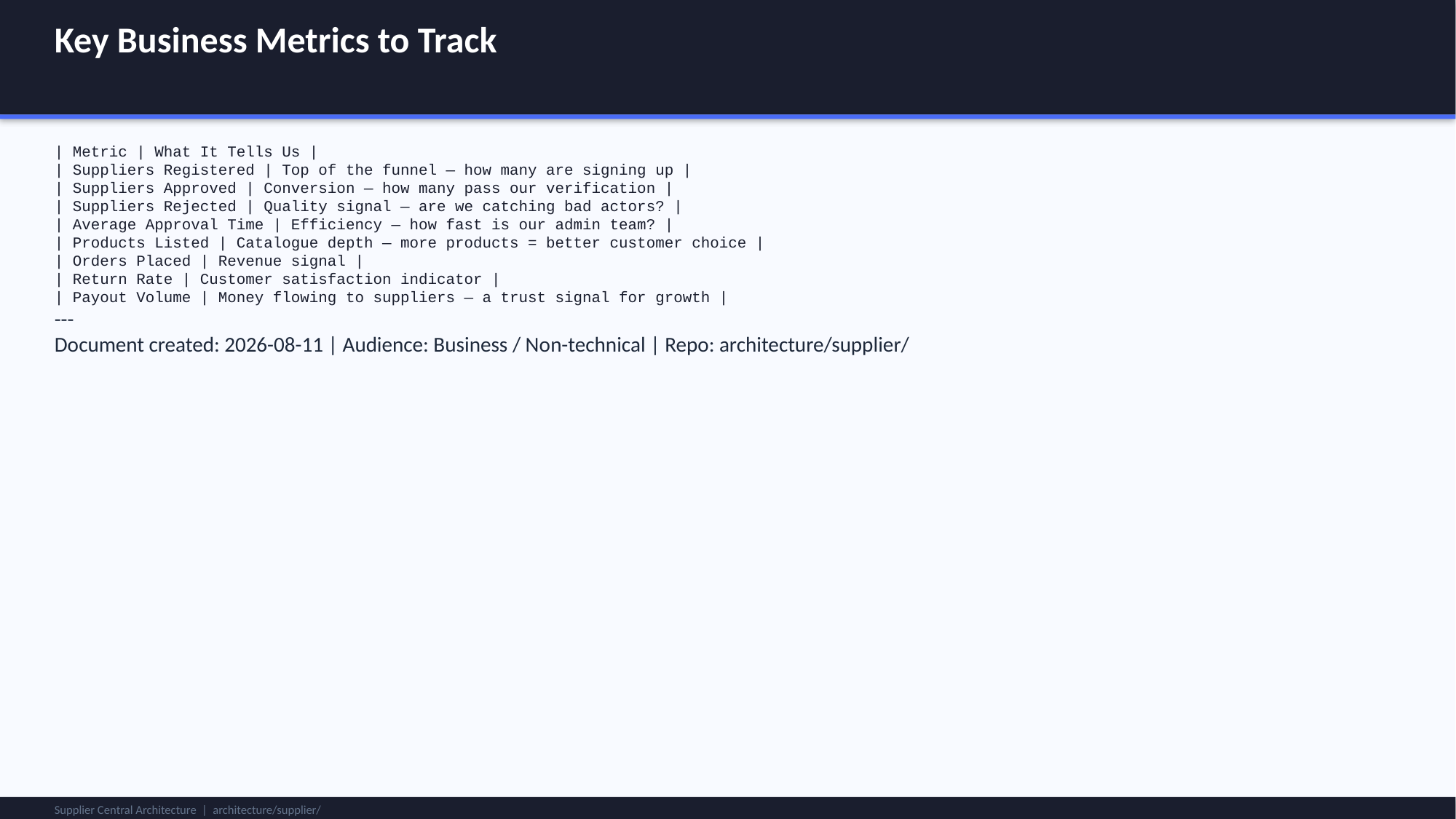

Key Business Metrics to Track

| Metric | What It Tells Us |
| Suppliers Registered | Top of the funnel — how many are signing up |
| Suppliers Approved | Conversion — how many pass our verification |
| Suppliers Rejected | Quality signal — are we catching bad actors? |
| Average Approval Time | Efficiency — how fast is our admin team? |
| Products Listed | Catalogue depth — more products = better customer choice |
| Orders Placed | Revenue signal |
| Return Rate | Customer satisfaction indicator |
| Payout Volume | Money flowing to suppliers — a trust signal for growth |
---
Document created: 2026-08-11 | Audience: Business / Non-technical | Repo: architecture/supplier/

Supplier Central Architecture  |  architecture/supplier/